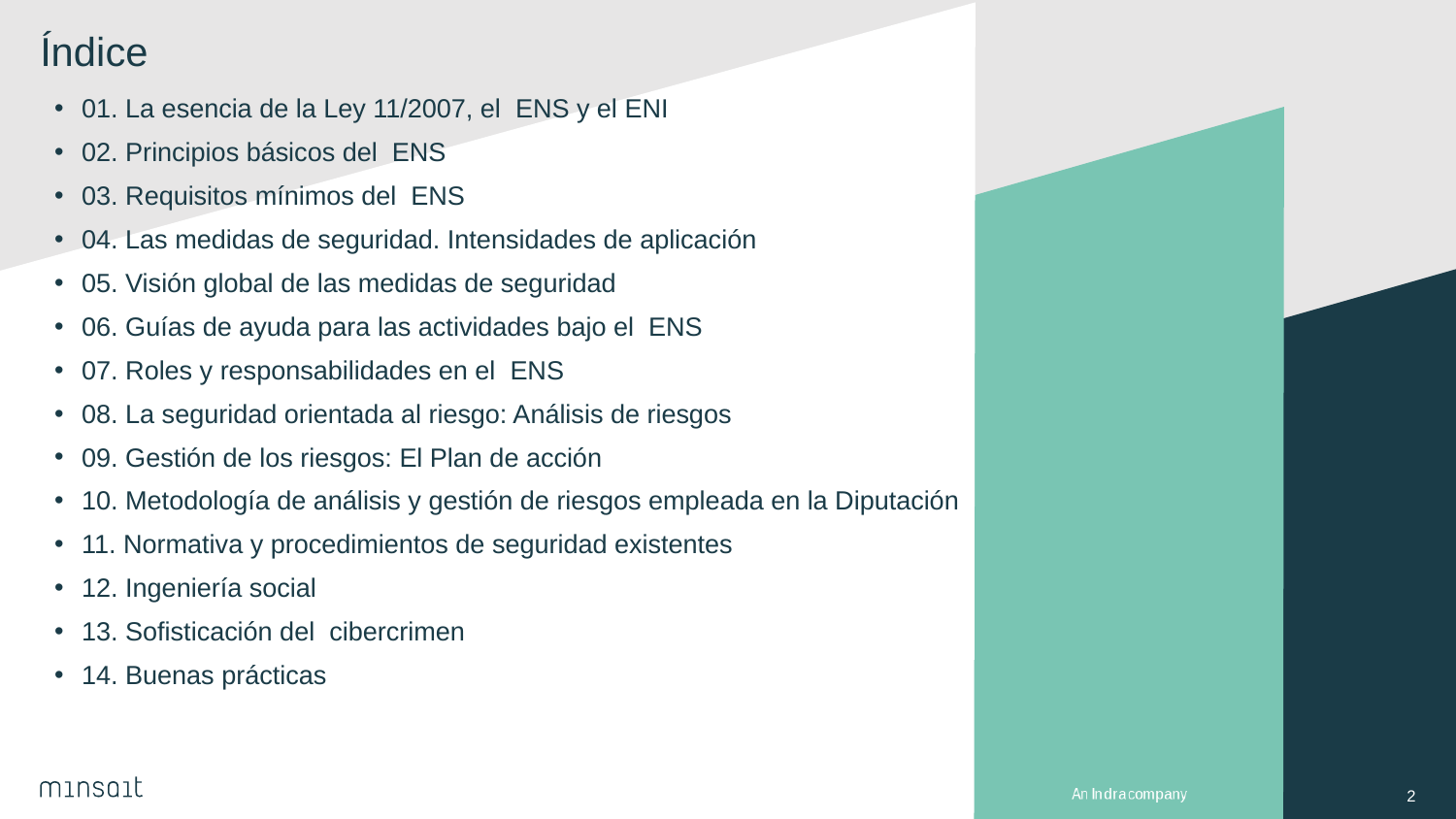

# Índice
01. La esencia de la Ley 11/2007, el  ENS y el ENI
02. Principios básicos del  ENS
03. Requisitos mínimos del  ENS
04. Las medidas de seguridad. Intensidades de aplicación
05. Visión global de las medidas de seguridad
06. Guías de ayuda para las actividades bajo el  ENS
07. Roles y responsabilidades en el  ENS
08. La seguridad orientada al riesgo: Análisis de riesgos
09. Gestión de los riesgos: El Plan de acción
10. Metodología de análisis y gestión de riesgos empleada en la Diputación
11. Normativa y procedimientos de seguridad existentes
12. Ingeniería social
13. Sofisticación del  cibercrimen
14. Buenas prácticas